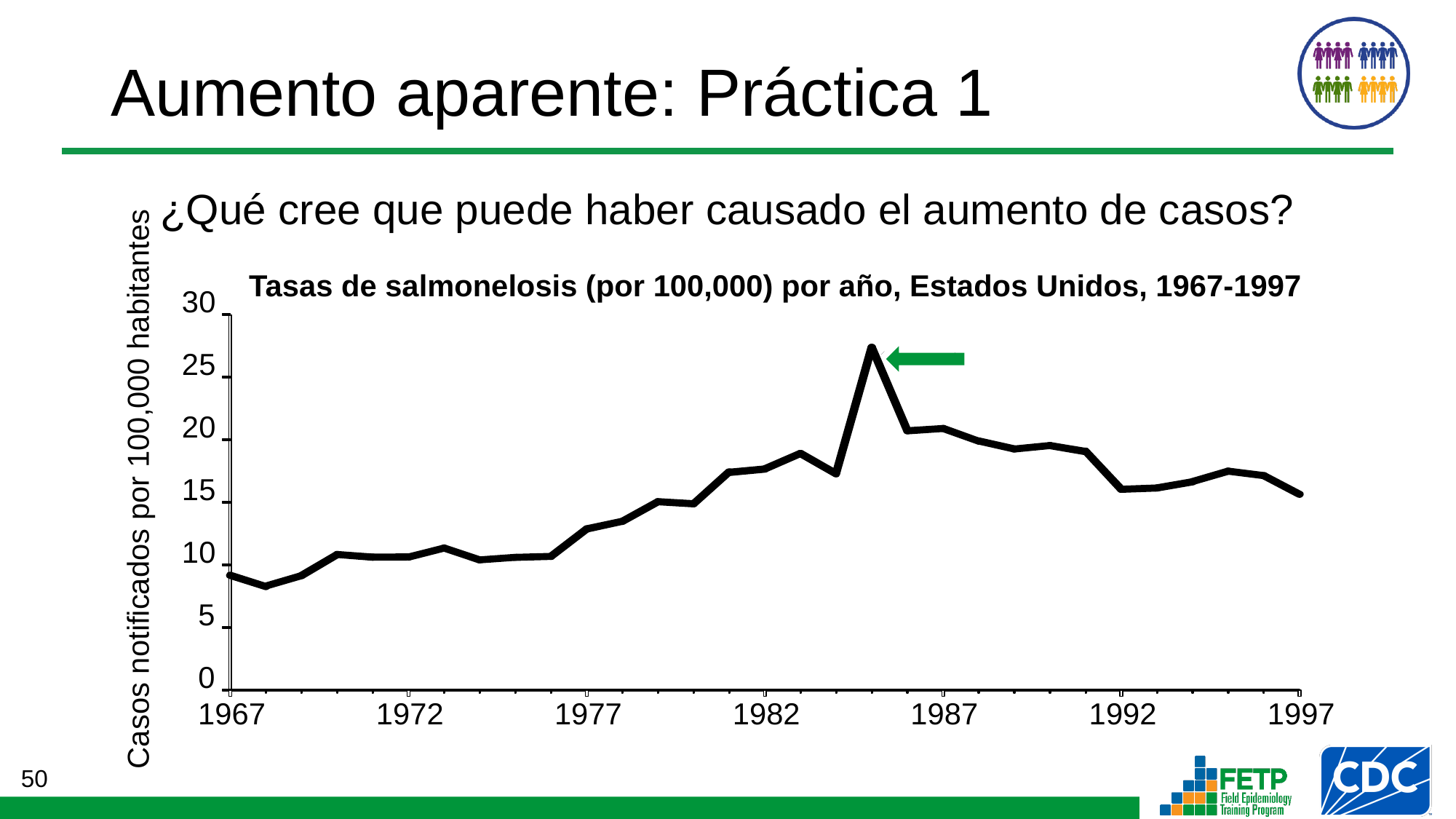

# Aumento aparente: Práctica 1
¿Qué cree que puede haber causado el aumento de casos?
Tasas de salmonelosis (por 100,000) por año, Estados Unidos, 1967-1997
30
25
20
Casos notificados por 100,000 habitantes
15
10
5
0

1967
1972
1977
1982
1987
1992
1997